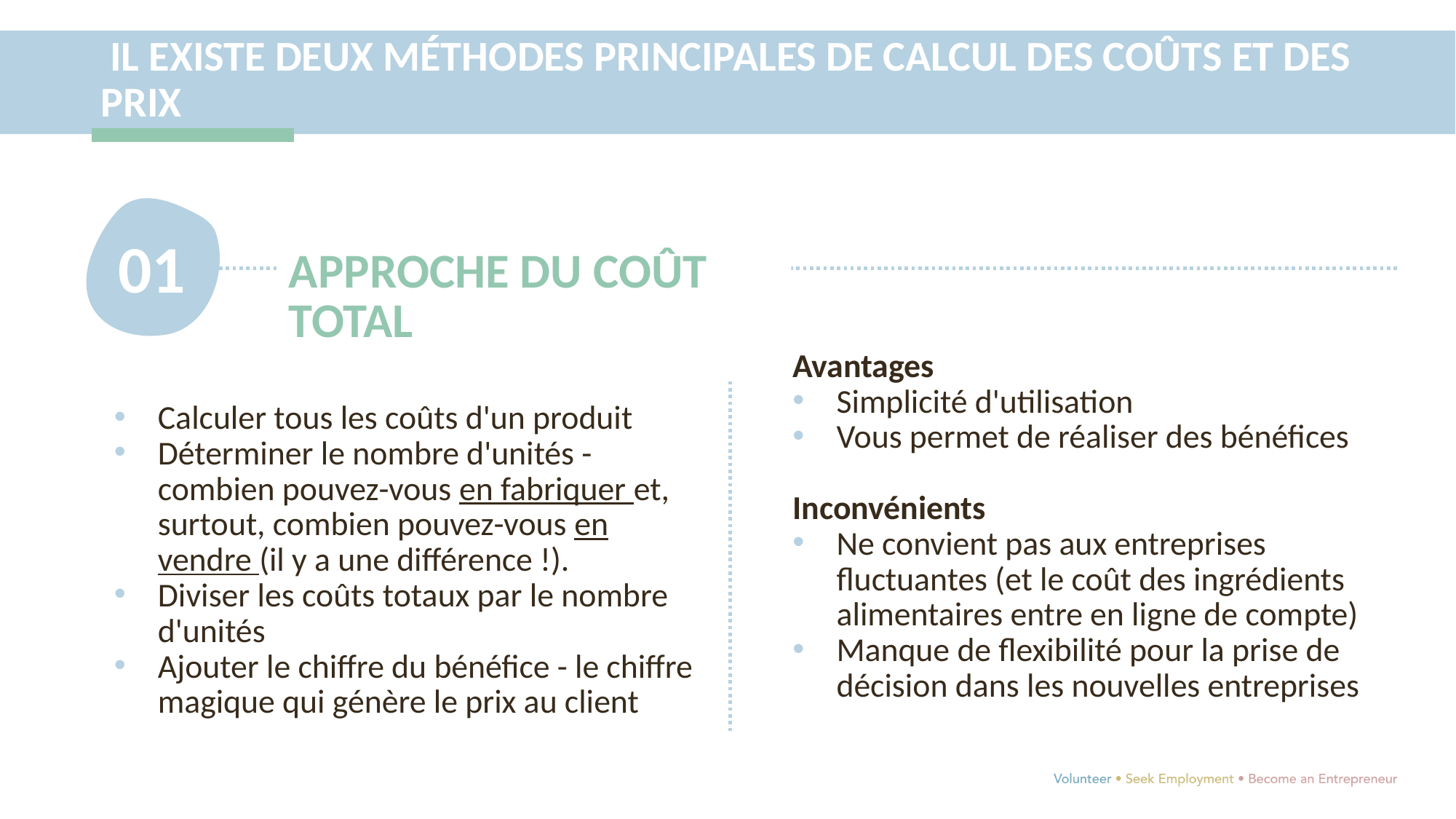

IL EXISTE DEUX MÉTHODES PRINCIPALES DE CALCUL DES COÛTS ET DES PRIX

01
APPROCHE DU COÛT TOTAL
Avantages
Simplicité d'utilisation
Vous permet de réaliser des bénéfices

Inconvénients
Ne convient pas aux entreprises fluctuantes (et le coût des ingrédients alimentaires entre en ligne de compte)
Manque de flexibilité pour la prise de décision dans les nouvelles entreprises

Calculer tous les coûts d'un produit
Déterminer le nombre d'unités - combien pouvez-vous en fabriquer et, surtout, combien pouvez-vous en vendre (il y a une différence !).
Diviser les coûts totaux par le nombre d'unités
Ajouter le chiffre du bénéfice - le chiffre magique qui génère le prix au client